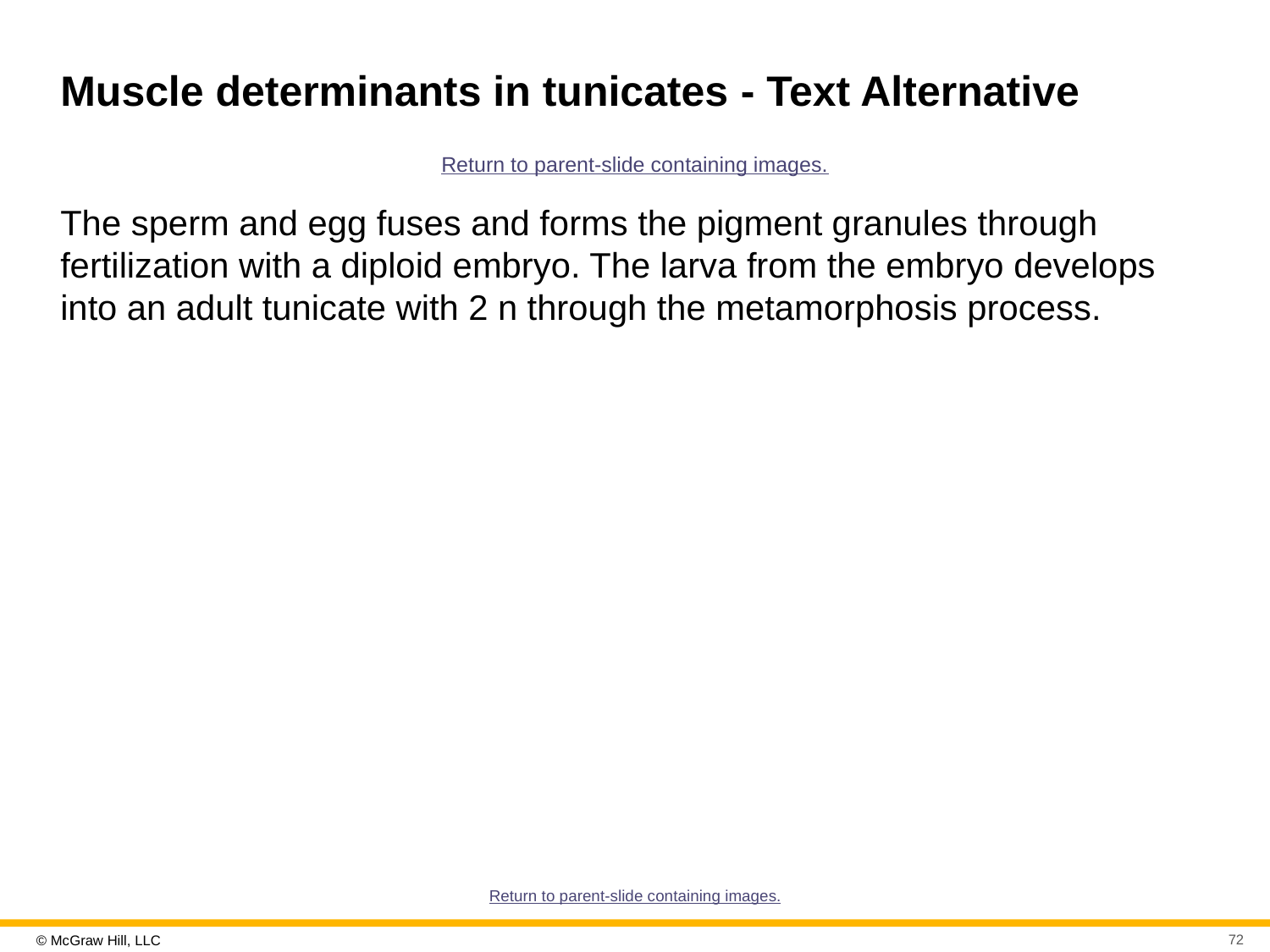

# Muscle determinants in tunicates - Text Alternative
Return to parent-slide containing images.
The sperm and egg fuses and forms the pigment granules through fertilization with a diploid embryo. The larva from the embryo develops into an adult tunicate with 2 n through the metamorphosis process.
Return to parent-slide containing images.
72